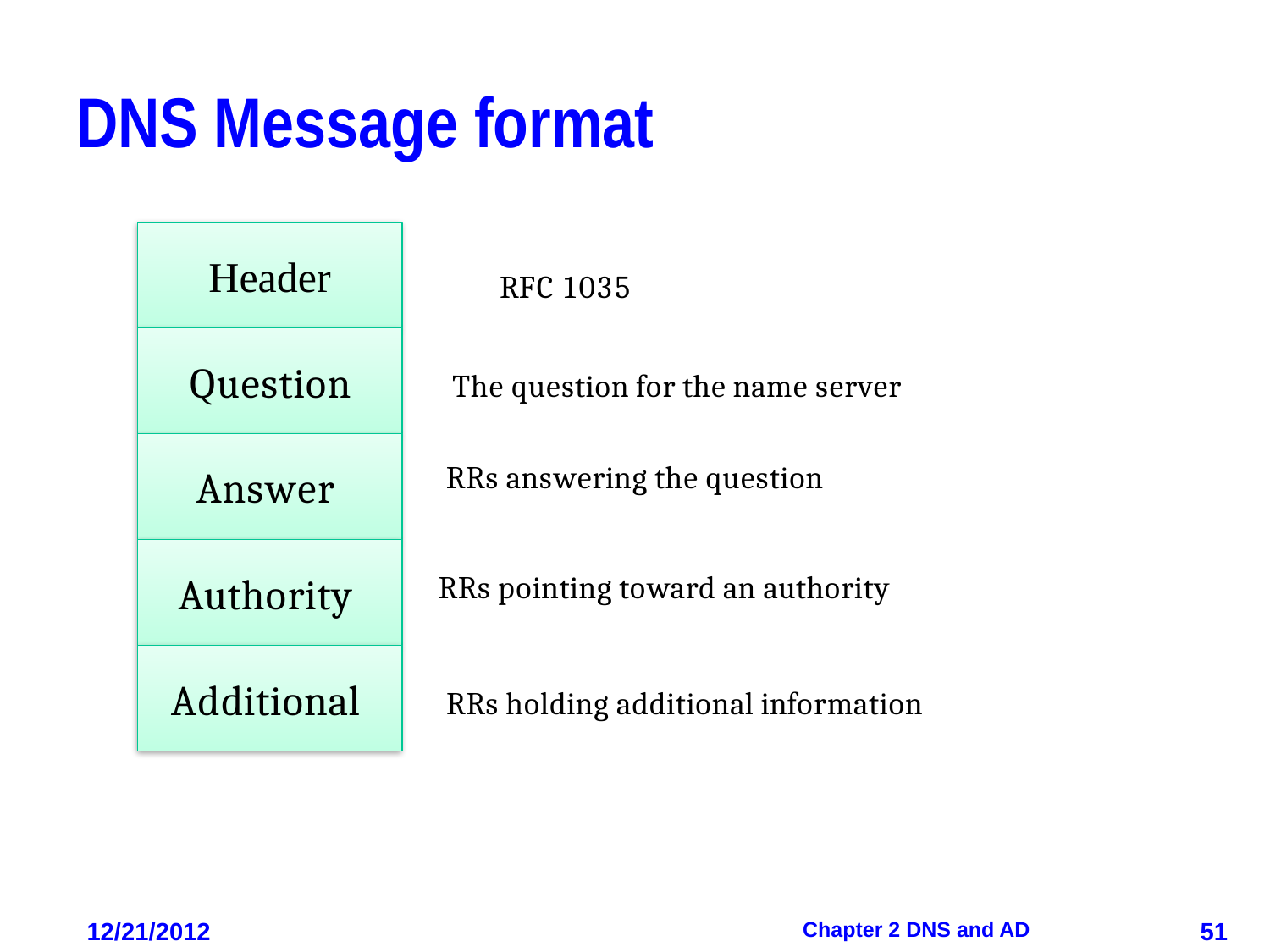

# DNS Message format
Header
Question
The question for the name server
Answer
RRs answering the question
Authority
RRs pointing toward an authority
Additional
RRs holding additional information
RFC 1035
12/21/2012
Chapter 2 DNS and AD
51